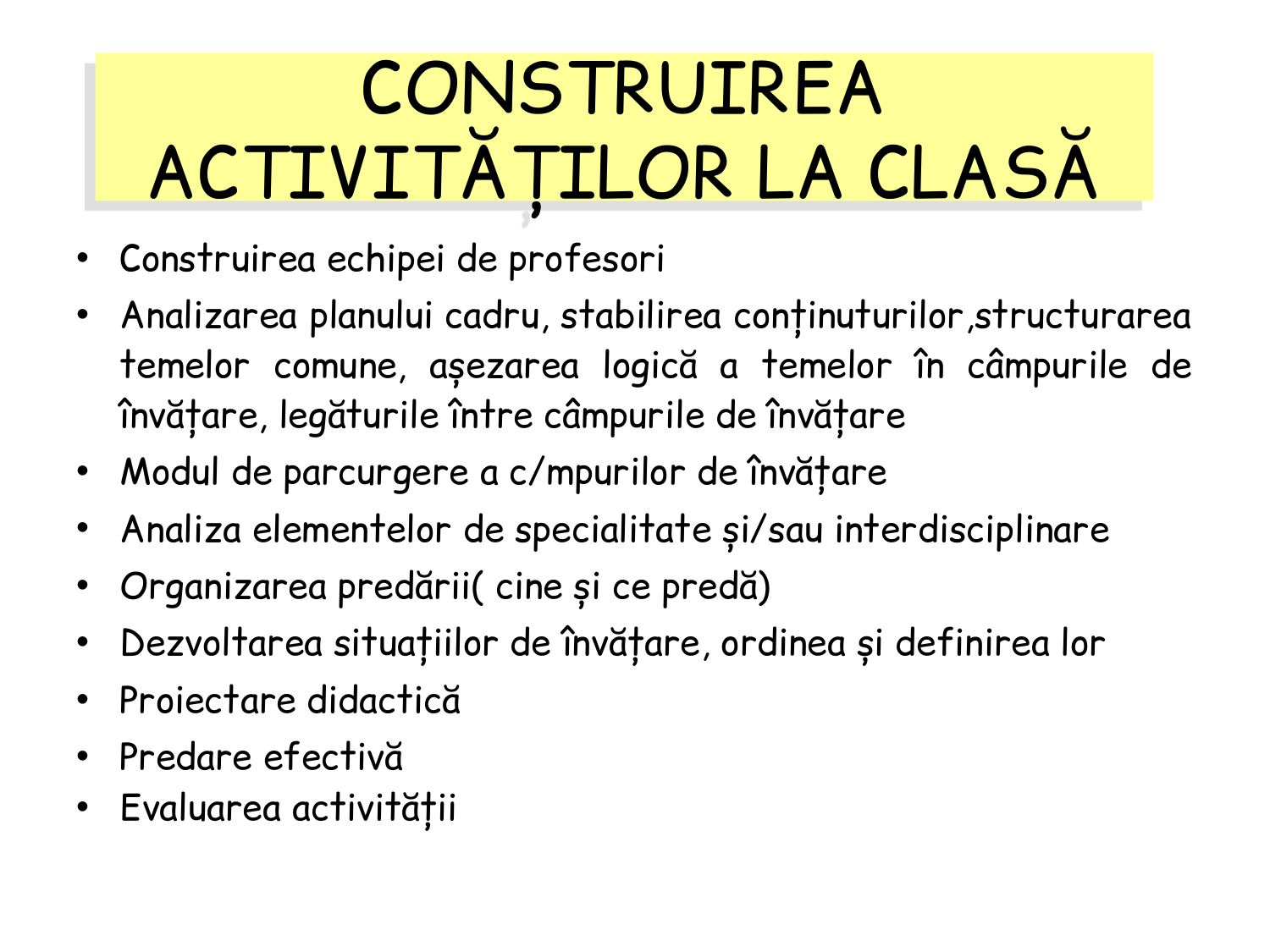

CONSTRUIREA ACTIVITĂȚILOR LA CLASĂ
Construirea echipei de profesori
Analizarea planului cadru, stabilirea conținuturilor,structurarea temelor comune, așezarea logică a temelor în câmpurile de învățare, legăturile între câmpurile de învățare
Modul de parcurgere a c/mpurilor de învățare
Analiza elementelor de specialitate și/sau interdisciplinare
Organizarea predării( cine și ce predă)
Dezvoltarea situațiilor de învățare, ordinea și definirea lor
Proiectare didactică
Predare efectivă
Evaluarea activității